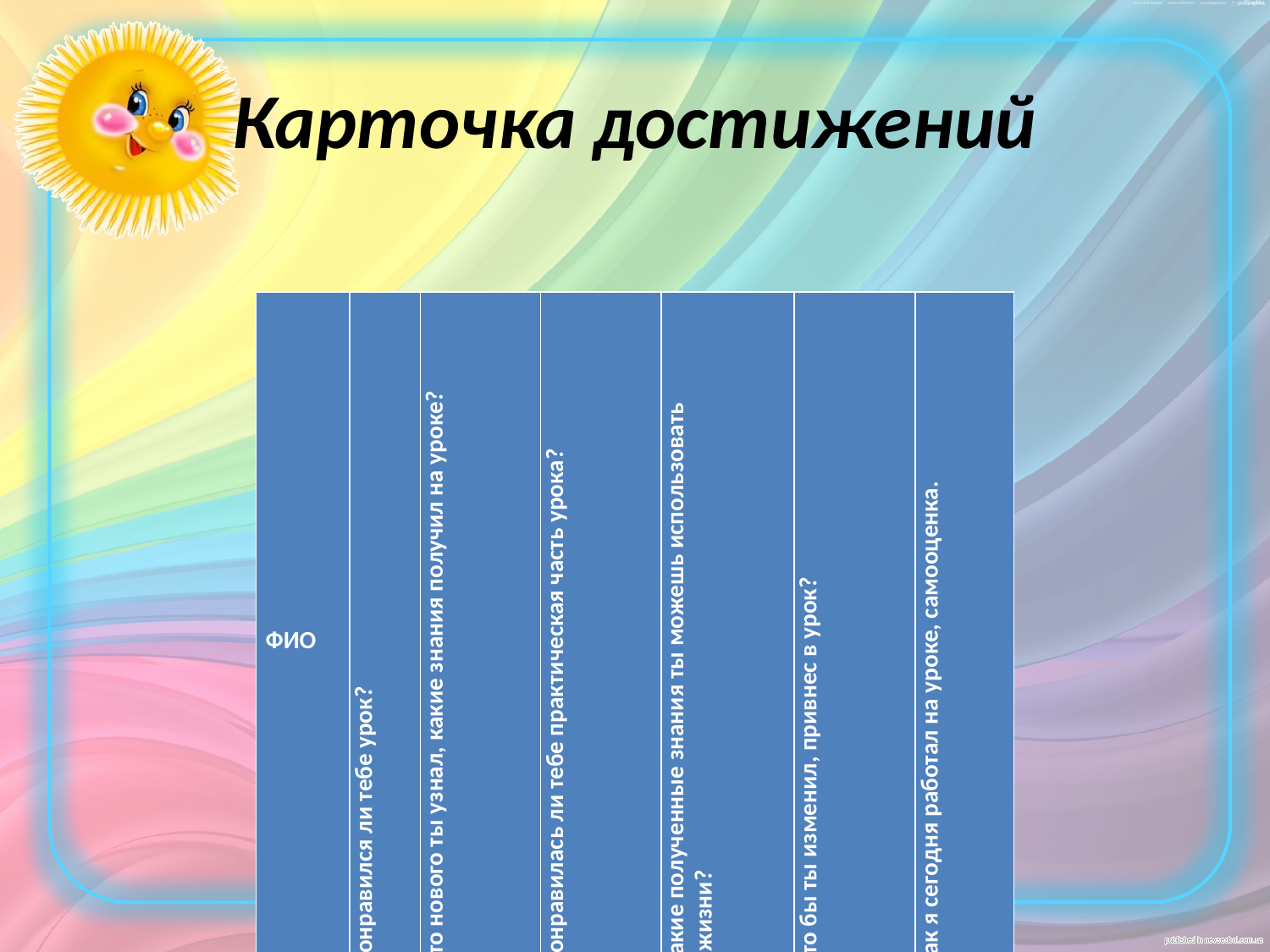

# Карточка достижений
| ФИО | Понравился ли тебе урок? | Что нового ты узнал, какие знания получил на уроке? | Понравилась ли тебе практическая часть урока? | Какие полученные знания ты можешь использовать в жизни? | Что бы ты изменил, привнес в урок? | Как я сегодня работал на уроке, самооценка. |
| --- | --- | --- | --- | --- | --- | --- |
|  |  |  |  |  |  |  |